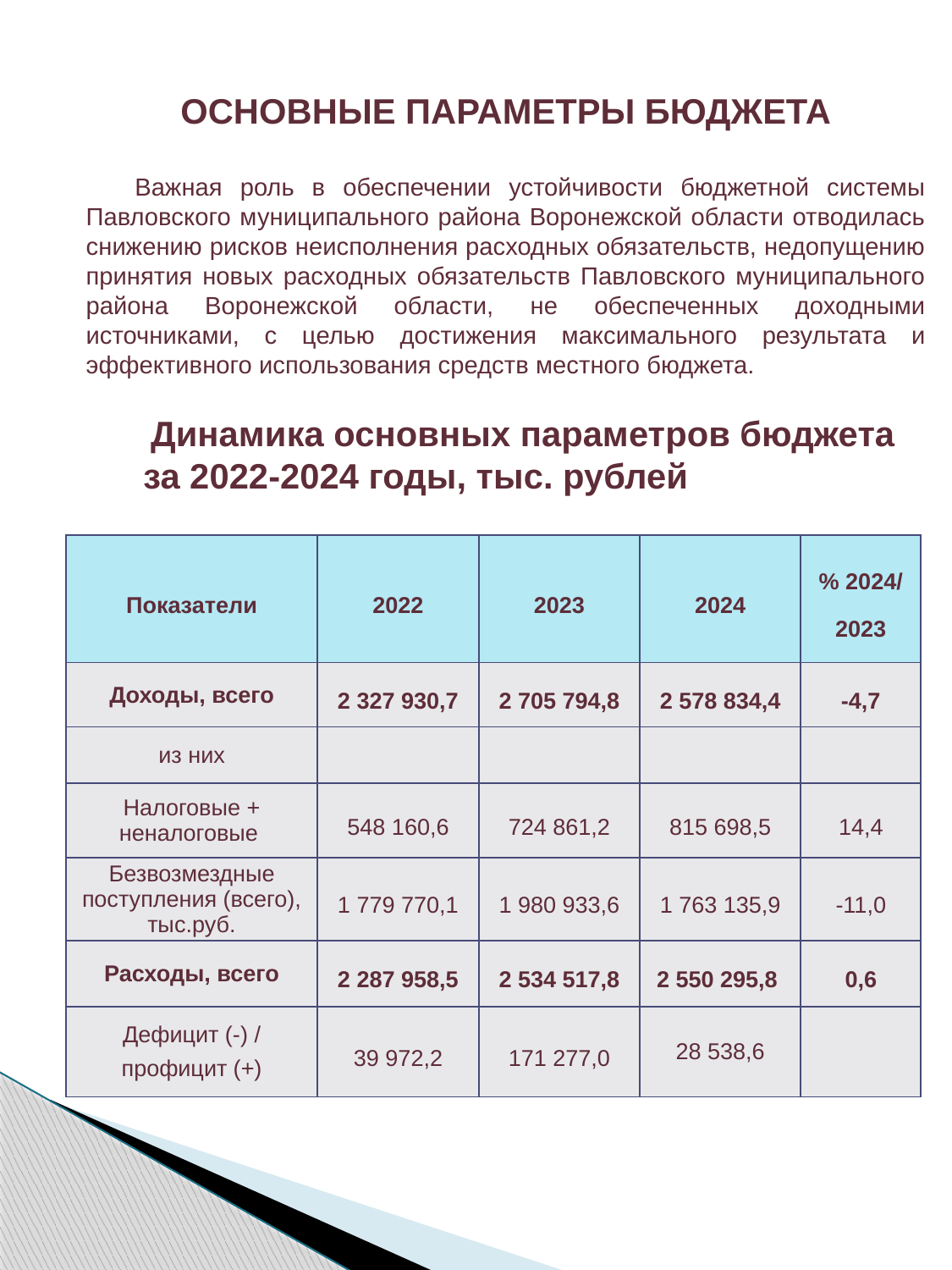

ОСНОВНЫЕ ПАРАМЕТРЫ БЮДЖЕТА
Важная роль в обеспечении устойчивости бюджетной системы Павловского муниципального района Воронежской области отводилась снижению рисков неисполнения расходных обязательств, недопущению принятия новых расходных обязательств Павловского муниципального района Воронежской области, не обеспеченных доходными источниками, с целью достижения максимального результата и эффективного использования средств местного бюджета.

Динамика основных параметров бюджета за 2022-2024 годы, тыс. рублей
| Показатели | 2022 | 2023 | 2024 | % 2024/ 2023 |
| --- | --- | --- | --- | --- |
| Доходы, всего | 2 327 930,7 | 2 705 794,8 | 2 578 834,4 | -4,7 |
| из них |  |  |  |  |
| Налоговые + неналоговые | 548 160,6 | 724 861,2 | 815 698,5 | 14,4 |
| Безвозмездные поступления (всего), тыс.руб. | 1 779 770,1 | 1 980 933,6 | 1 763 135,9 | -11,0 |
| Расходы, всего | 2 287 958,5 | 2 534 517,8 | 2 550 295,8 | 0,6 |
| Дефицит (-) / профицит (+) | 39 972,2 | 171 277,0 | 28 538,6 |  |